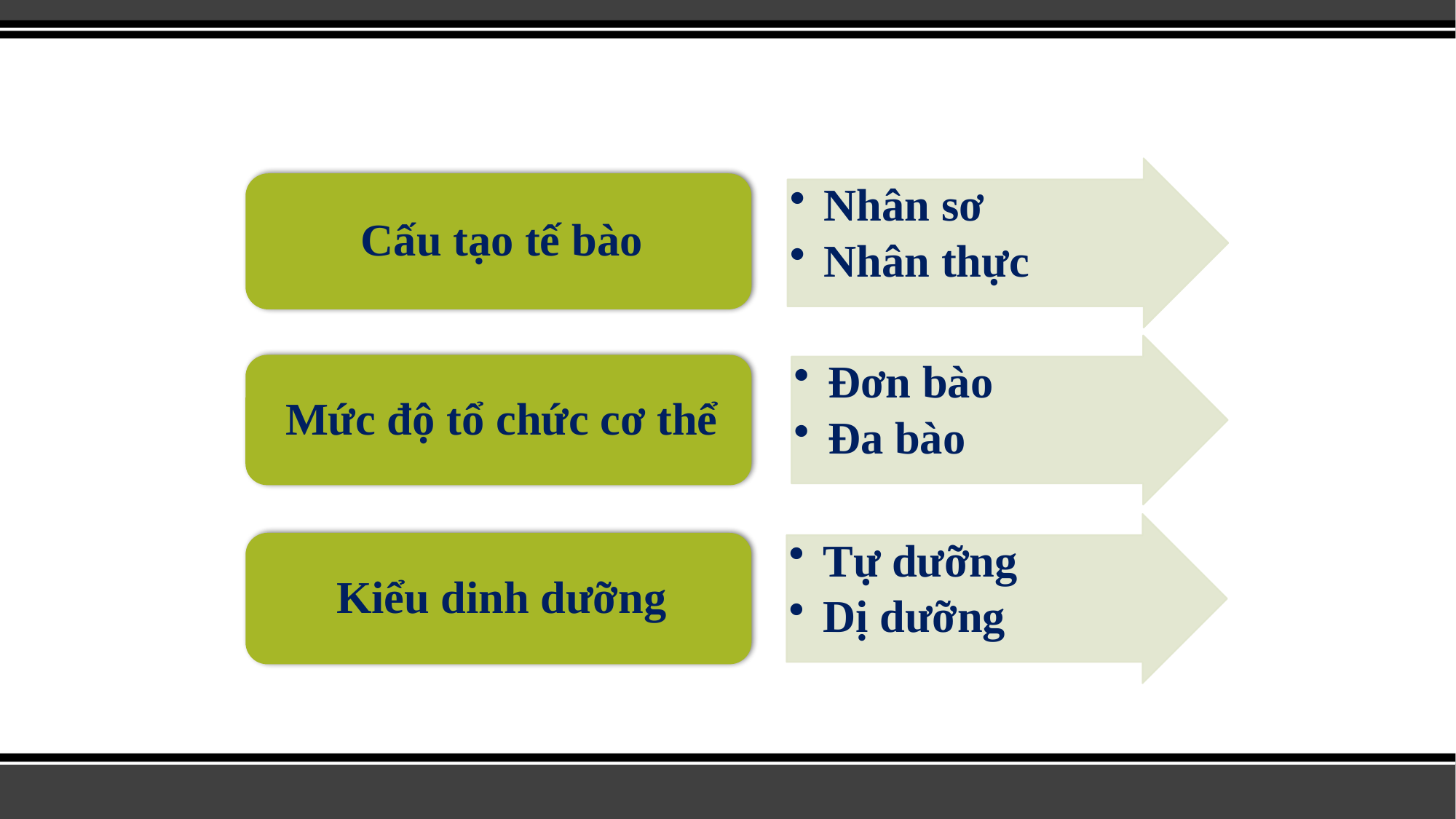

Nhân sơ
Nhân thực
Cấu tạo tế bào
Đơn bào
Đa bào
Mức độ tổ chức cơ thể
Tự dưỡng
Dị dưỡng
Kiểu dinh dưỡng